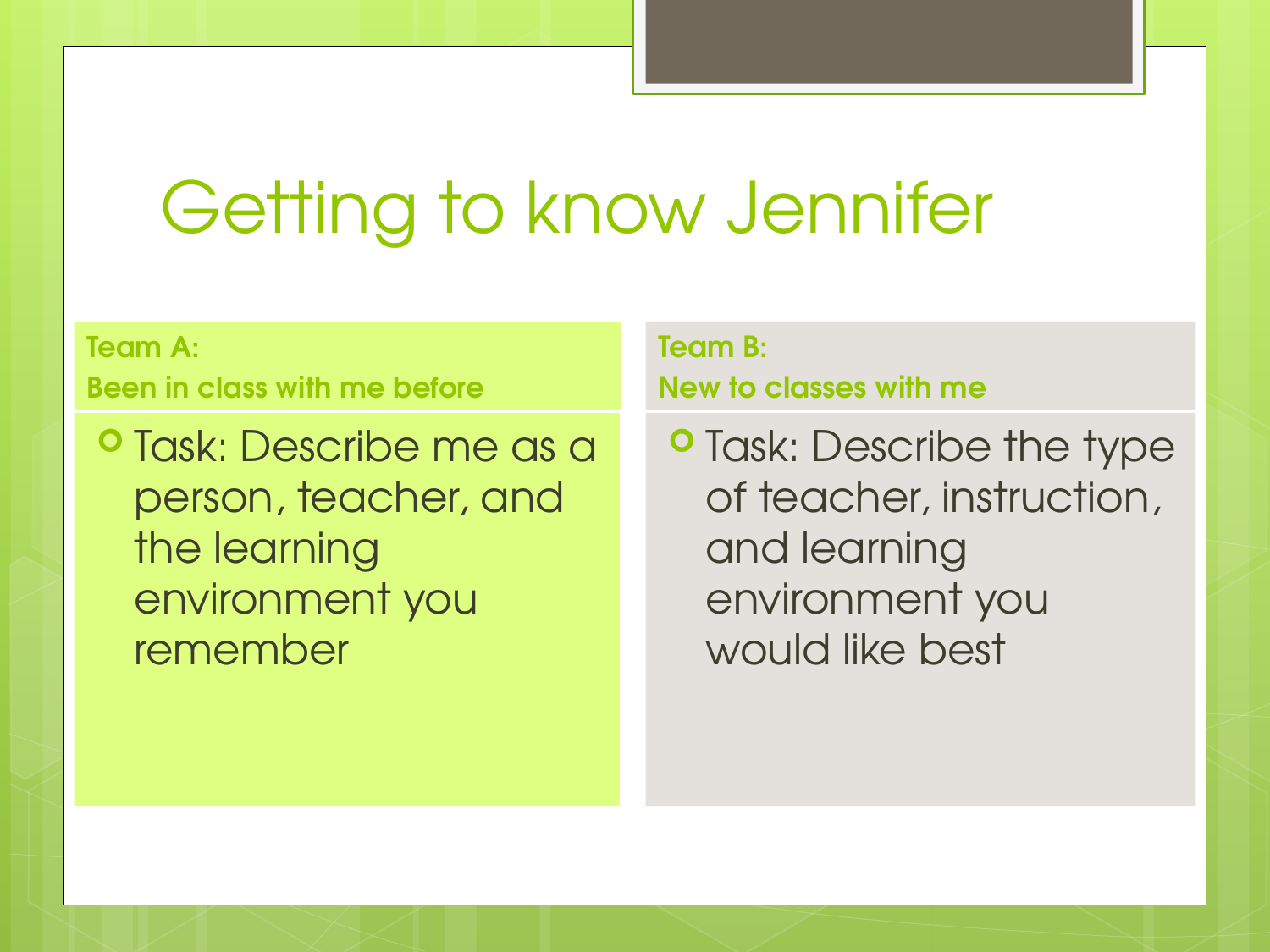

# Getting to know Jennifer
Team A:
Been in class with me before
Team B:
New to classes with me
Task: Describe me as a person, teacher, and the learning environment you remember
Task: Describe the type of teacher, instruction, and learning environment you would like best